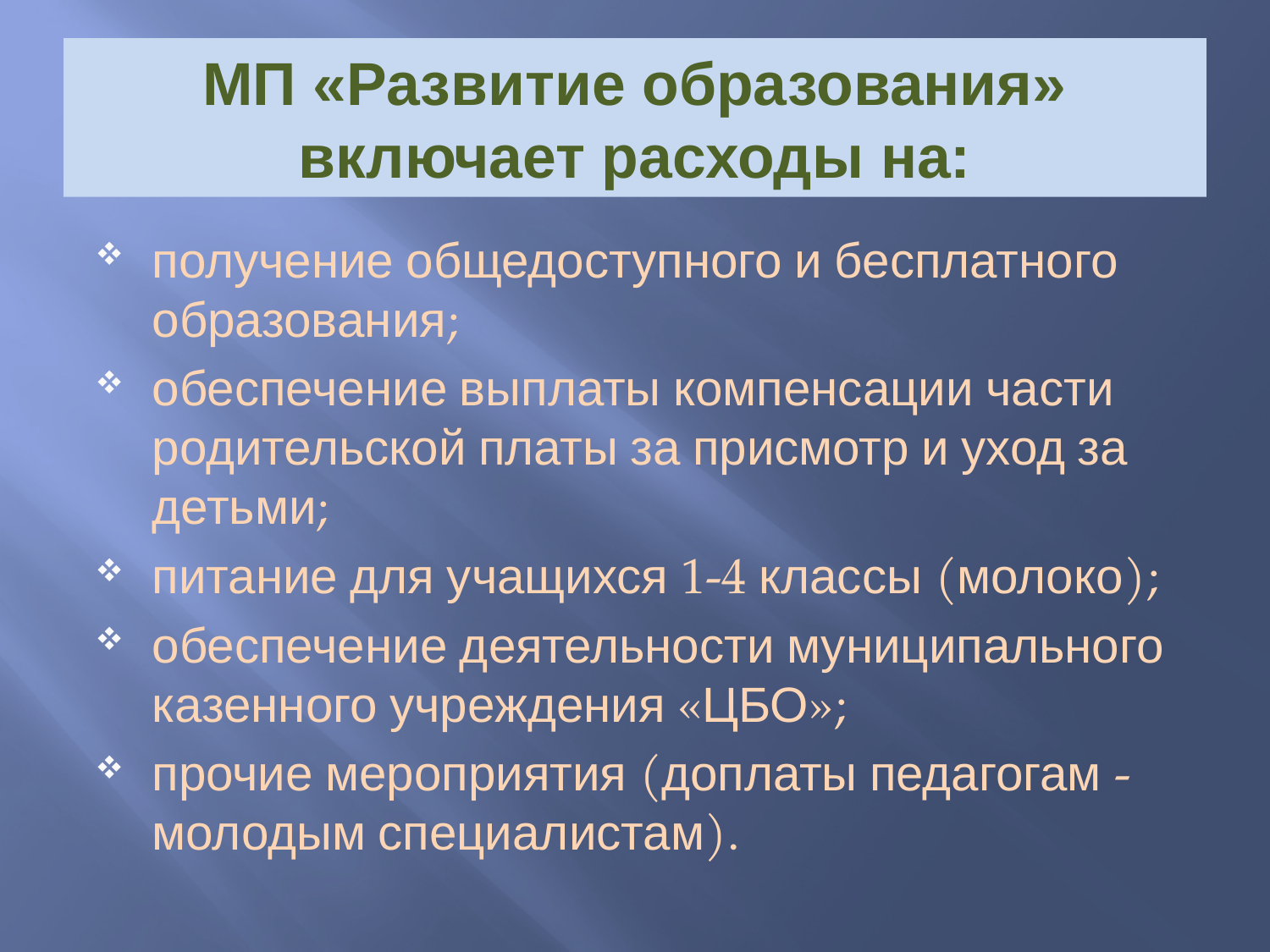

# МП «Развитие образования» включает расходы на:
получение общедоступного и бесплатного образования;
обеспечение выплаты компенсации части родительской платы за присмотр и уход за детьми;
питание для учащихся 1-4 классы (молоко);
обеспечение деятельности муниципального казенного учреждения «ЦБО»;
прочие мероприятия (доплаты педагогам - молодым специалистам).